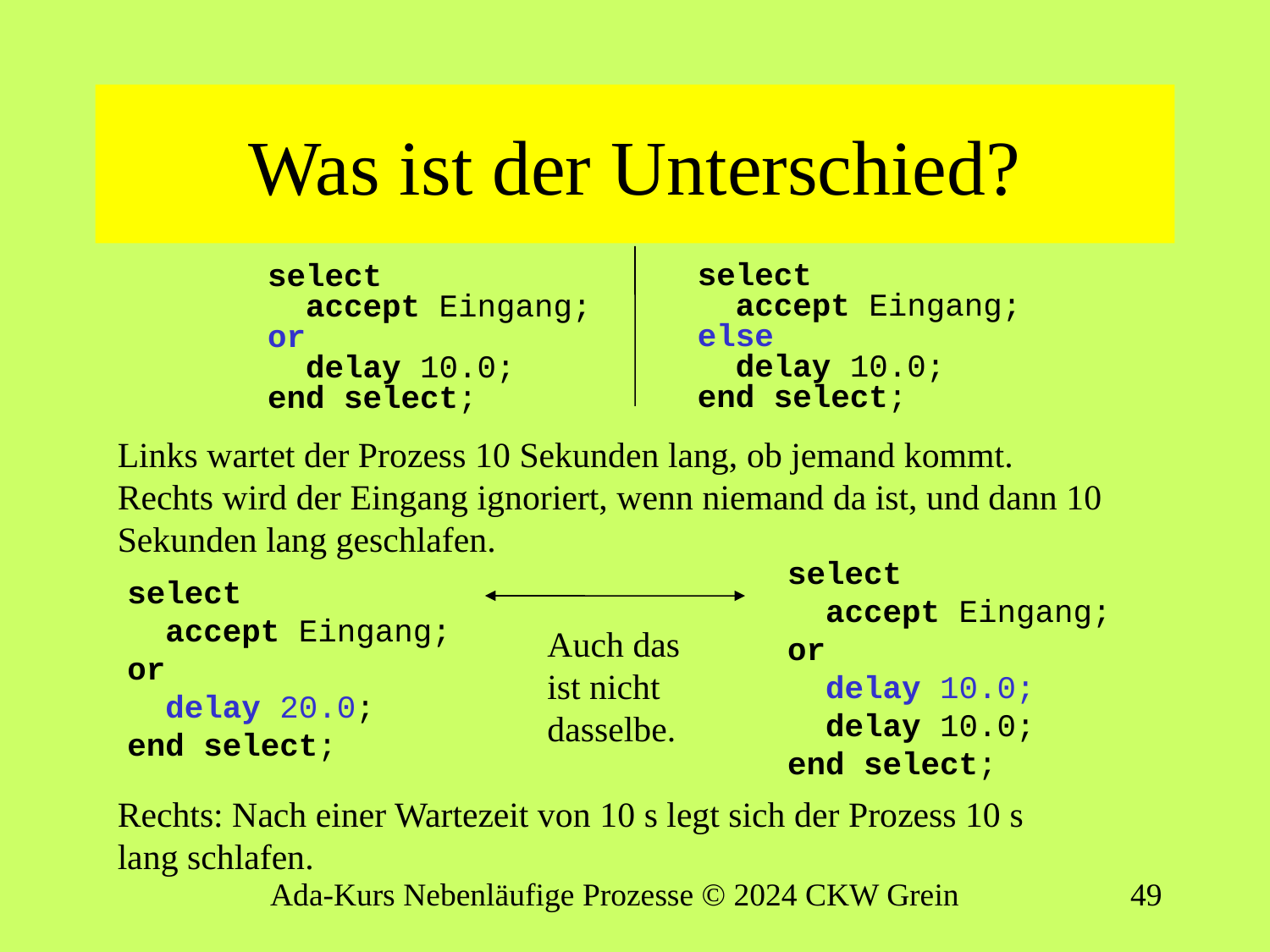

# Was ist der Unterschied?

select
  accept Eingang;
else
  delay 10.0;
end select;

select
  accept Eingang;
or
  delay 10.0;
end select;
Links wartet der Prozess 10 Sekunden lang, ob jemand kommt.
Rechts wird der Eingang ignoriert, wenn niemand da ist, und dann 10 Sekunden lang geschlafen.
select
  accept Eingang;
or
  delay 10.0;
  delay 10.0;
end select;
select
  accept Eingang;
or
  delay 20.0;
end select;

Auch das ist nicht dasselbe.
Rechts: Nach einer Wartezeit von 10 s legt sich der Prozess 10 s lang schlafen.
Ada-Kurs Nebenläufige Prozesse © 2024 CKW Grein
49